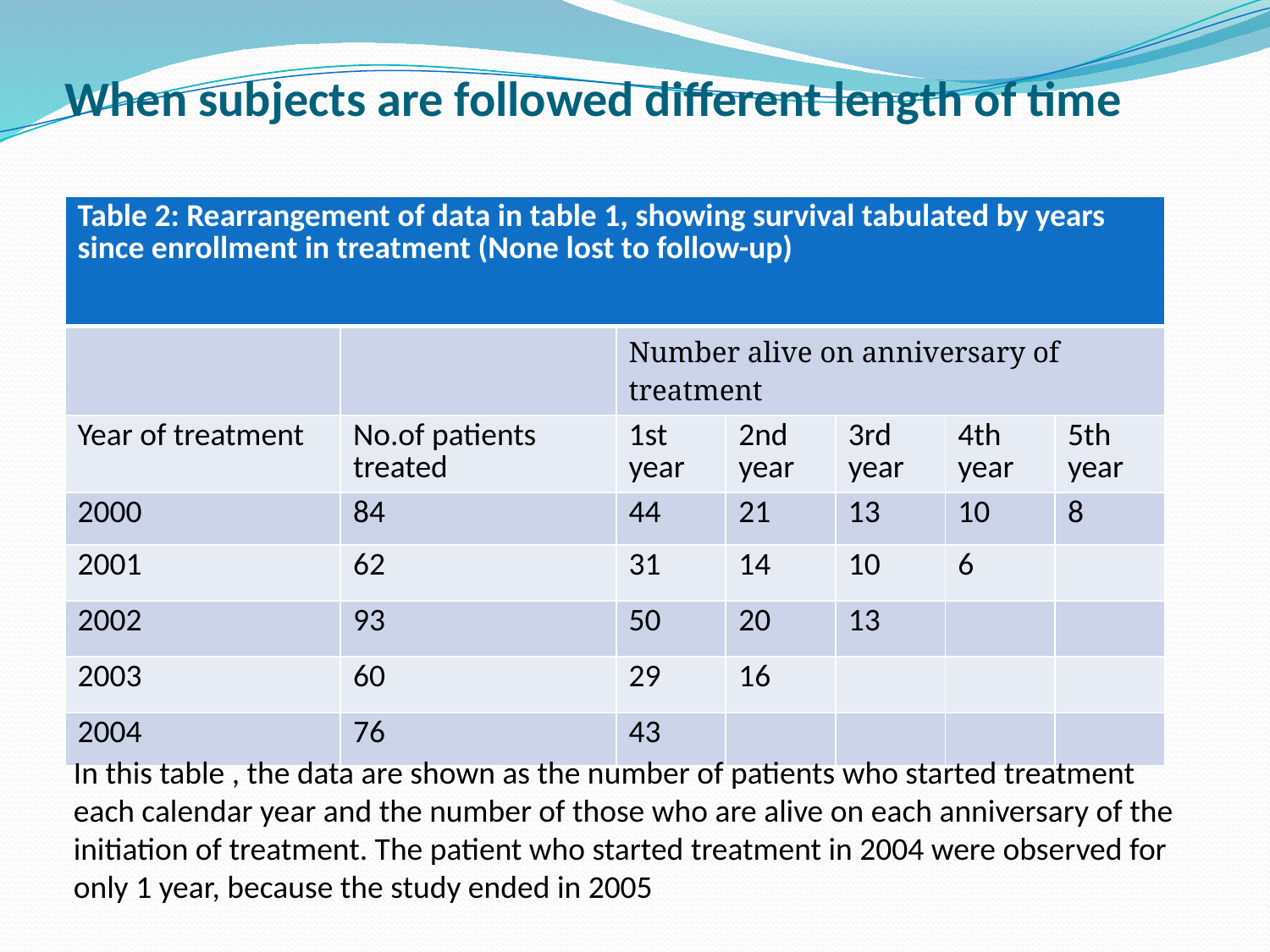

# When subjects are followed different length of time
| Table 2: Rearrangement of data in table 1, showing survival tabulated by years since enrollment in treatment (None lost to follow-up) |  |  |  |  |  |  |
| --- | --- | --- | --- | --- | --- | --- |
|  |  | Number alive on anniversary of treatment |  |  |  |  |
| Year of treatment | No.of patients treated | 1st year | 2nd year | 3rd year | 4th year | 5th year |
| 2000 | 84 | 44 | 21 | 13 | 10 | 8 |
| 2001 | 62 | 31 | 14 | 10 | 6 |  |
| 2002 | 93 | 50 | 20 | 13 |  |  |
| 2003 | 60 | 29 | 16 |  |  |  |
| 2004 | 76 | 43 |  |  |  |  |
In this table , the data are shown as the number of patients who started treatment
each calendar year and the number of those who are alive on each anniversary of the
initiation of treatment. The patient who started treatment in 2004 were observed for
only 1 year, because the study ended in 2005